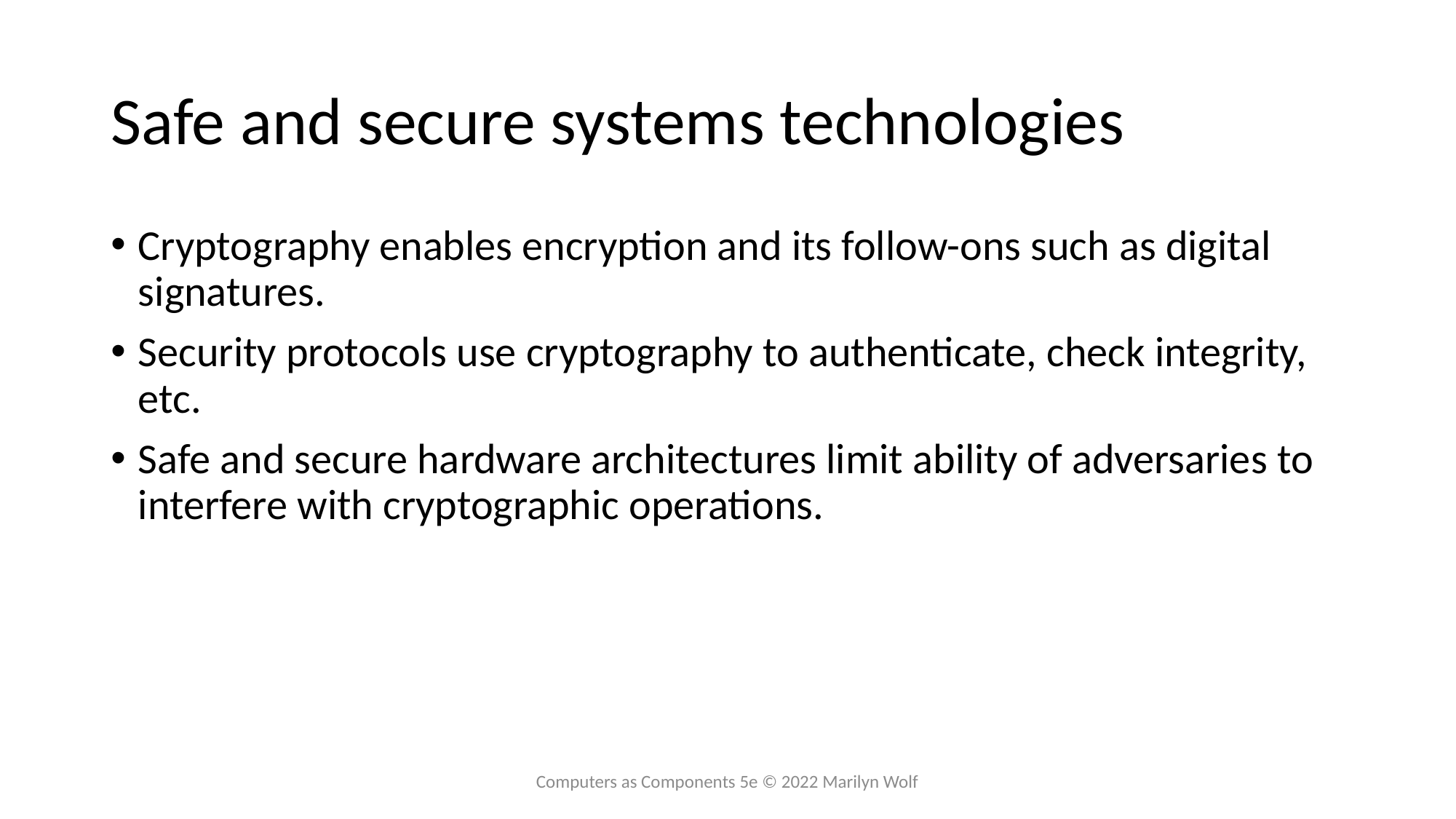

# Safe and secure systems technologies
Cryptography enables encryption and its follow-ons such as digital signatures.
Security protocols use cryptography to authenticate, check integrity, etc.
Safe and secure hardware architectures limit ability of adversaries to interfere with cryptographic operations.
Computers as Components 5e © 2022 Marilyn Wolf